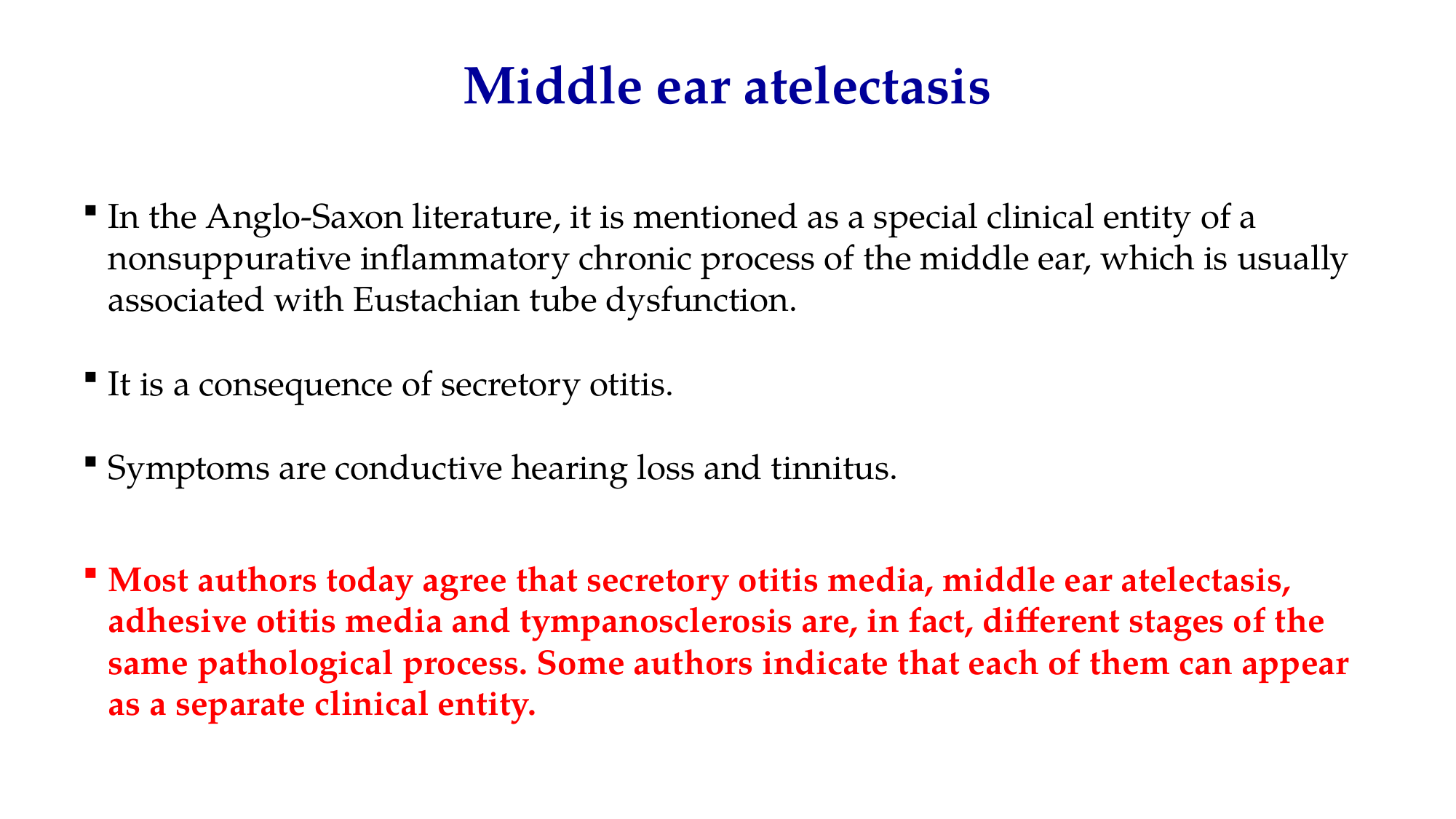

Middle ear atelectasis
In the Anglo-Saxon literature, it is mentioned as a special clinical entity of a nonsuppurative inflammatory chronic process of the middle ear, which is usually associated with Eustachian tube dysfunction.

It is a consequence of secretory otitis.

Symptoms are conductive hearing loss and tinnitus.

Most authors today agree that secretory otitis media, middle ear atelectasis, adhesive otitis media and tympanosclerosis are, in fact, different stages of the same pathological process. Some authors indicate that each of them can appear as a separate clinical entity.